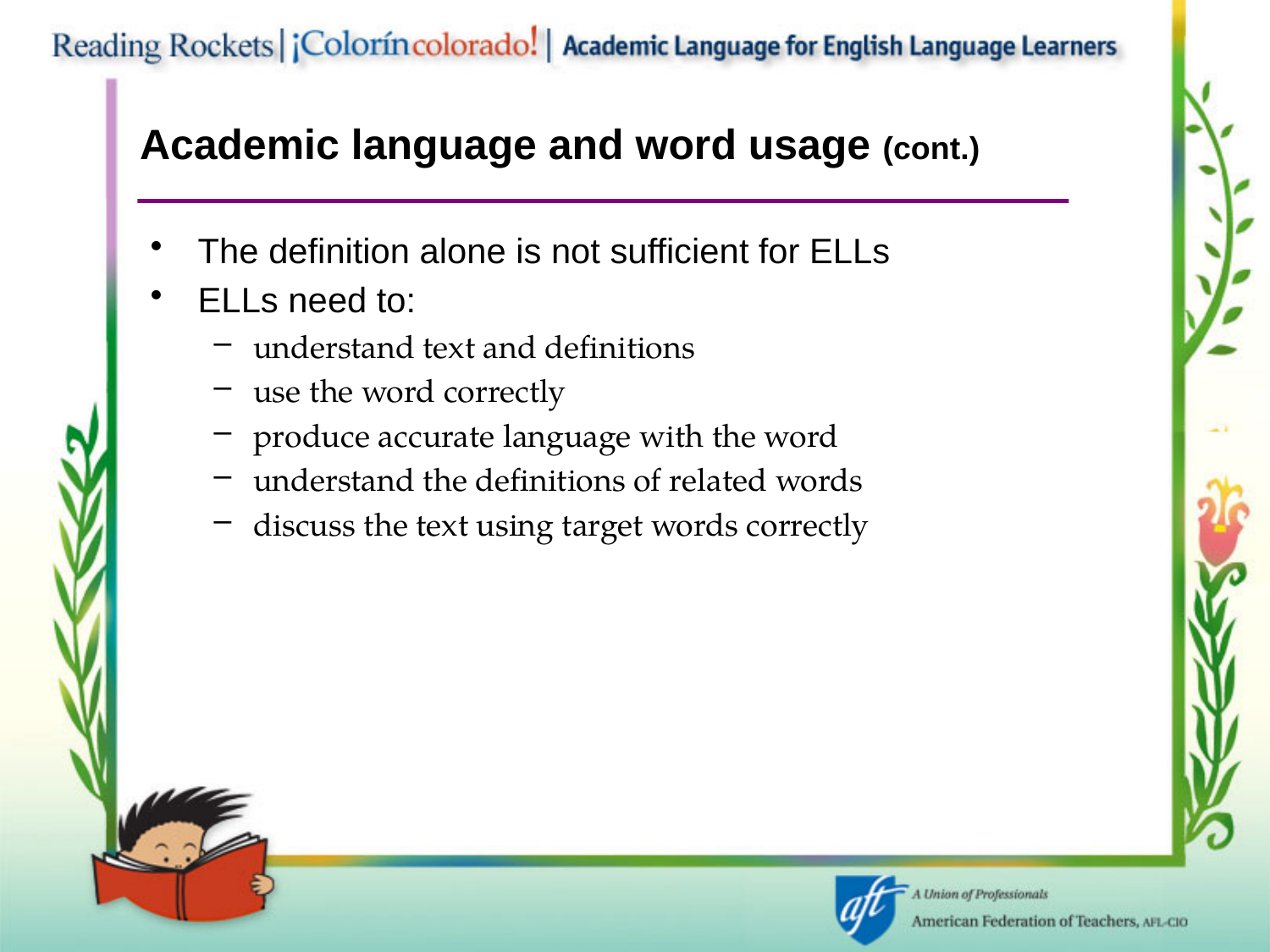

# Academic language and word usage (cont.)
The definition alone is not sufficient for ELLs
ELLs need to:
understand text and definitions
use the word correctly
produce accurate language with the word
understand the definitions of related words
discuss the text using target words correctly